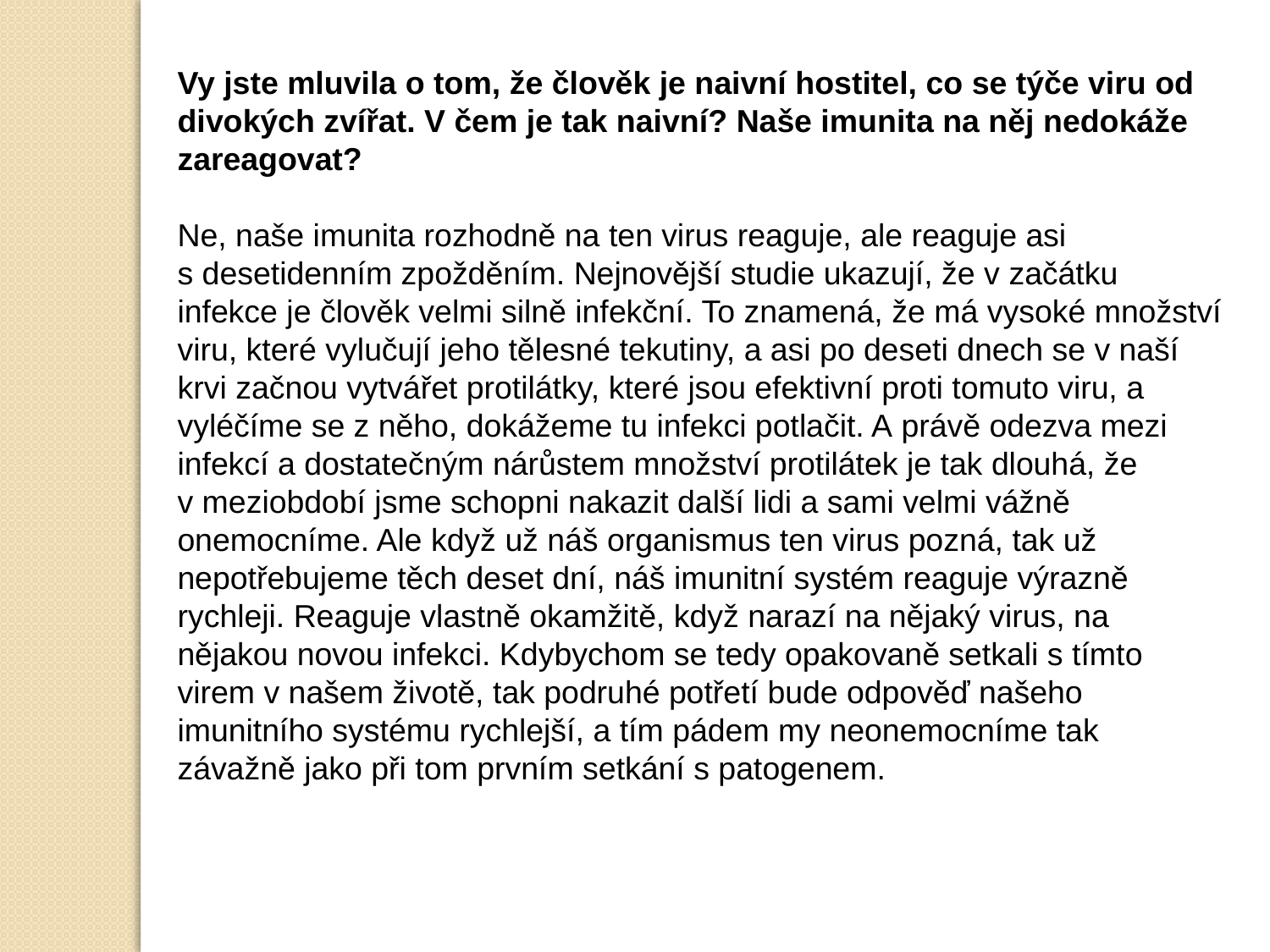

Vy jste mluvila o tom, že člověk je naivní hostitel, co se týče viru od divokých zvířat. V čem je tak naivní? Naše imunita na něj nedokáže zareagovat?

Ne, naše imunita rozhodně na ten virus reaguje, ale reaguje asi s desetidenním zpožděním. Nejnovější studie ukazují, že v začátku infekce je člověk velmi silně infekční. To znamená, že má vysoké množství viru, které vylučují jeho tělesné tekutiny, a asi po deseti dnech se v naší krvi začnou vytvářet protilátky, které jsou efektivní proti tomuto viru, a vyléčíme se z něho, dokážeme tu infekci potlačit. A právě odezva mezi infekcí a dostatečným nárůstem množství protilátek je tak dlouhá, že v meziobdobí jsme schopni nakazit další lidi a sami velmi vážně onemocníme. Ale když už náš organismus ten virus pozná, tak už nepotřebujeme těch deset dní, náš imunitní systém reaguje výrazně rychleji. Reaguje vlastně okamžitě, když narazí na nějaký virus, na nějakou novou infekci. Kdybychom se tedy opakovaně setkali s tímto virem v našem životě, tak podruhé potřetí bude odpověď našeho imunitního systému rychlejší, a tím pádem my neonemocníme tak závažně jako při tom prvním setkání s patogenem.